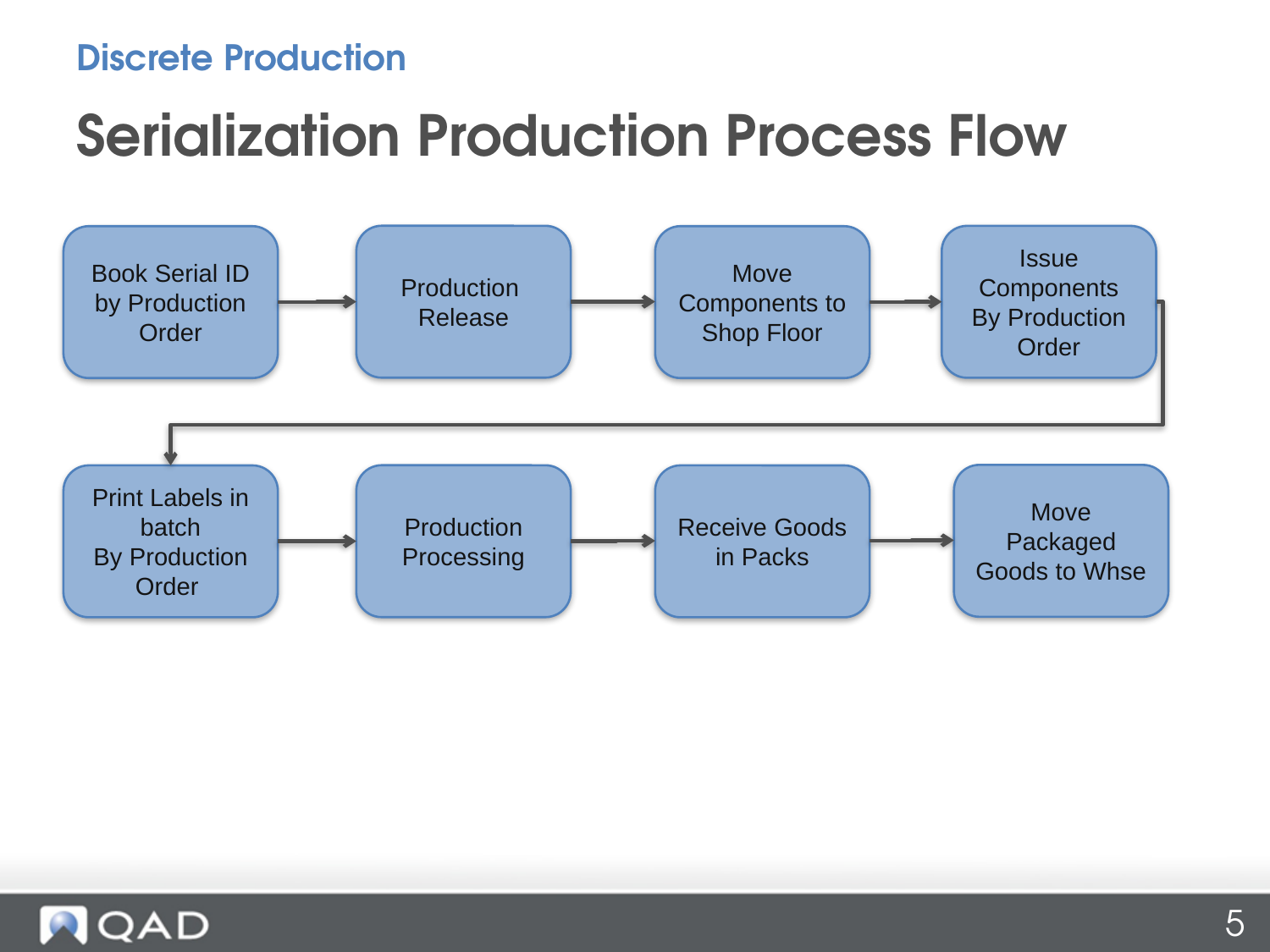

Discrete Production
# Serialization Production Process Flow
Production
Release
Issue Components
By Production Order
Book Serial ID by Production Order
Move Components to Shop Floor
Move Packaged
Goods to Whse
Production Processing
Print Labels in batch
By Production Order
Receive Goods in Packs
5